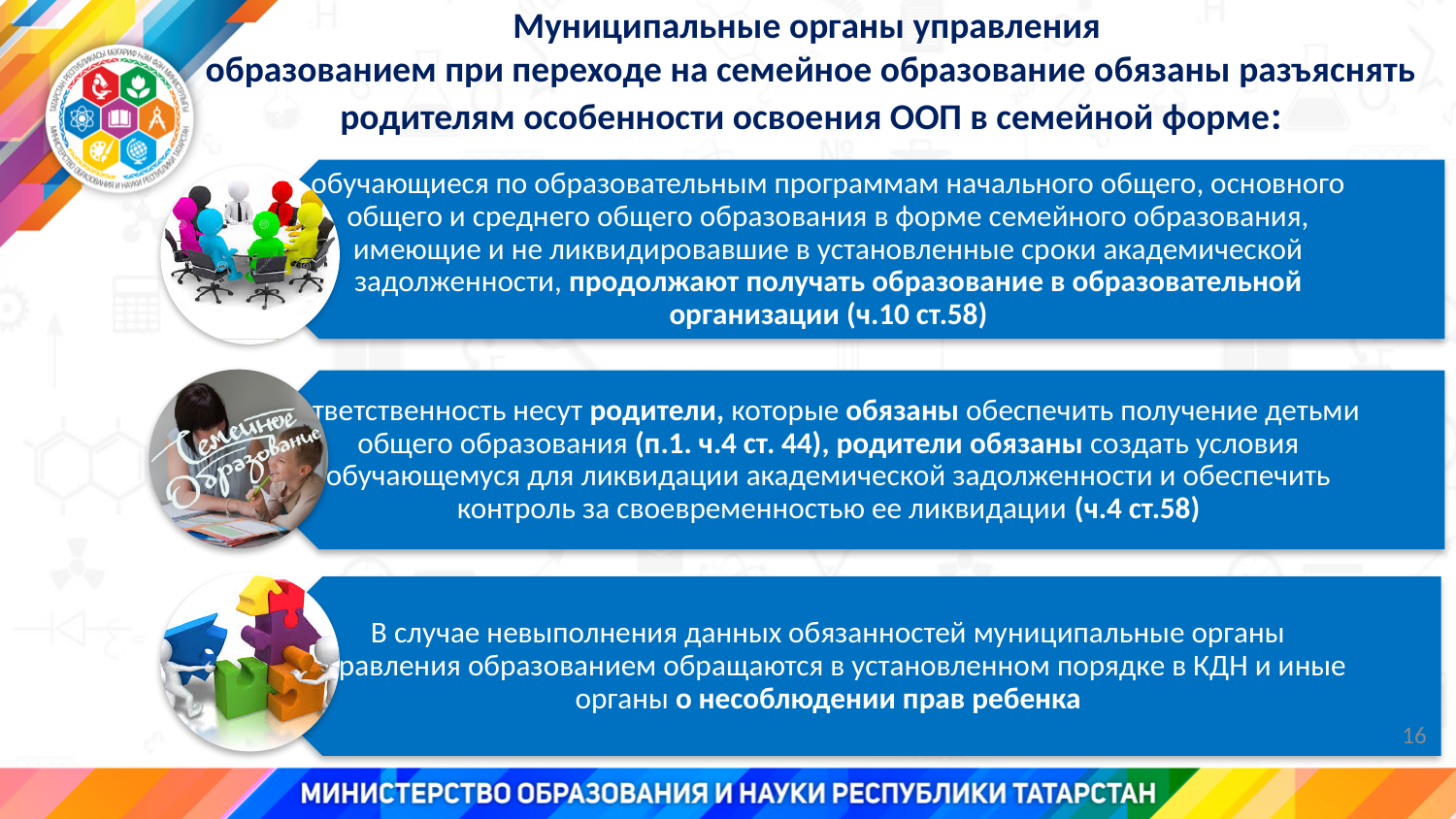

Муниципальные органы управления
образованием при переходе на семейное образование обязаны разъяснять родителям особенности освоения ООП в семейной форме:
обучающиеся по образовательным программам начального общего, основного общего и среднего общего образования в форме семейного образования, имеющие и не ликвидировавшие в установленные сроки академической задолженности, продолжают получать образование в образовательной организации (ч.10 ст.58)
ответственность несут родители, которые обязаны обеспечить получение детьми общего образования (п.1. ч.4 ст. 44), родители обязаны создать условия обучающемуся для ликвидации академической задолженности и обеспечить контроль за своевременностью ее ликвидации (ч.4 ст.58)
В случае невыполнения данных обязанностей муниципальные органы управления образованием обращаются в установленном порядке в КДН и иные органы о несоблюдении прав ребенка
16